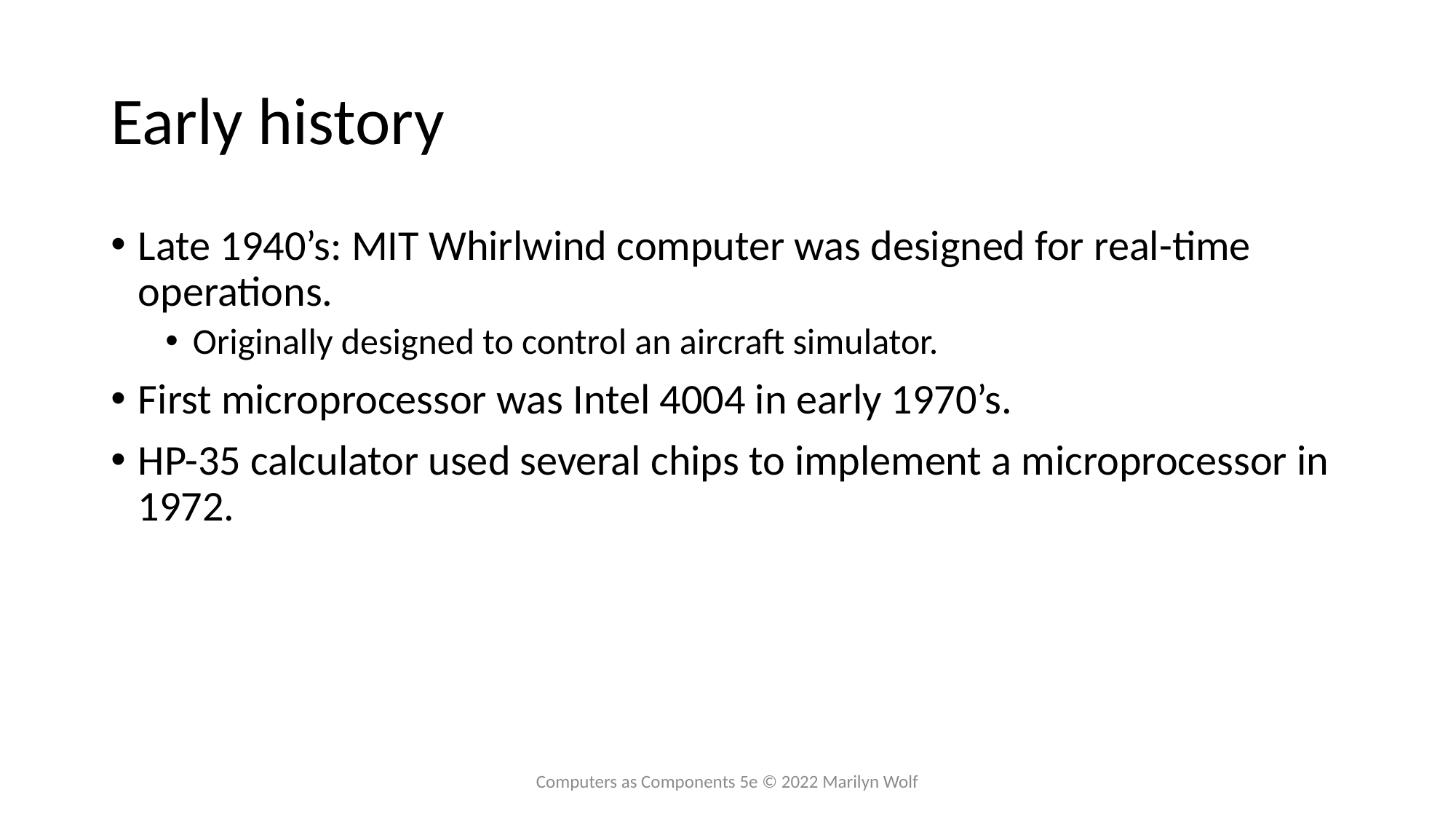

# Early history
Late 1940’s: MIT Whirlwind computer was designed for real-time operations.
Originally designed to control an aircraft simulator.
First microprocessor was Intel 4004 in early 1970’s.
HP-35 calculator used several chips to implement a microprocessor in 1972.
Computers as Components 5e © 2022 Marilyn Wolf